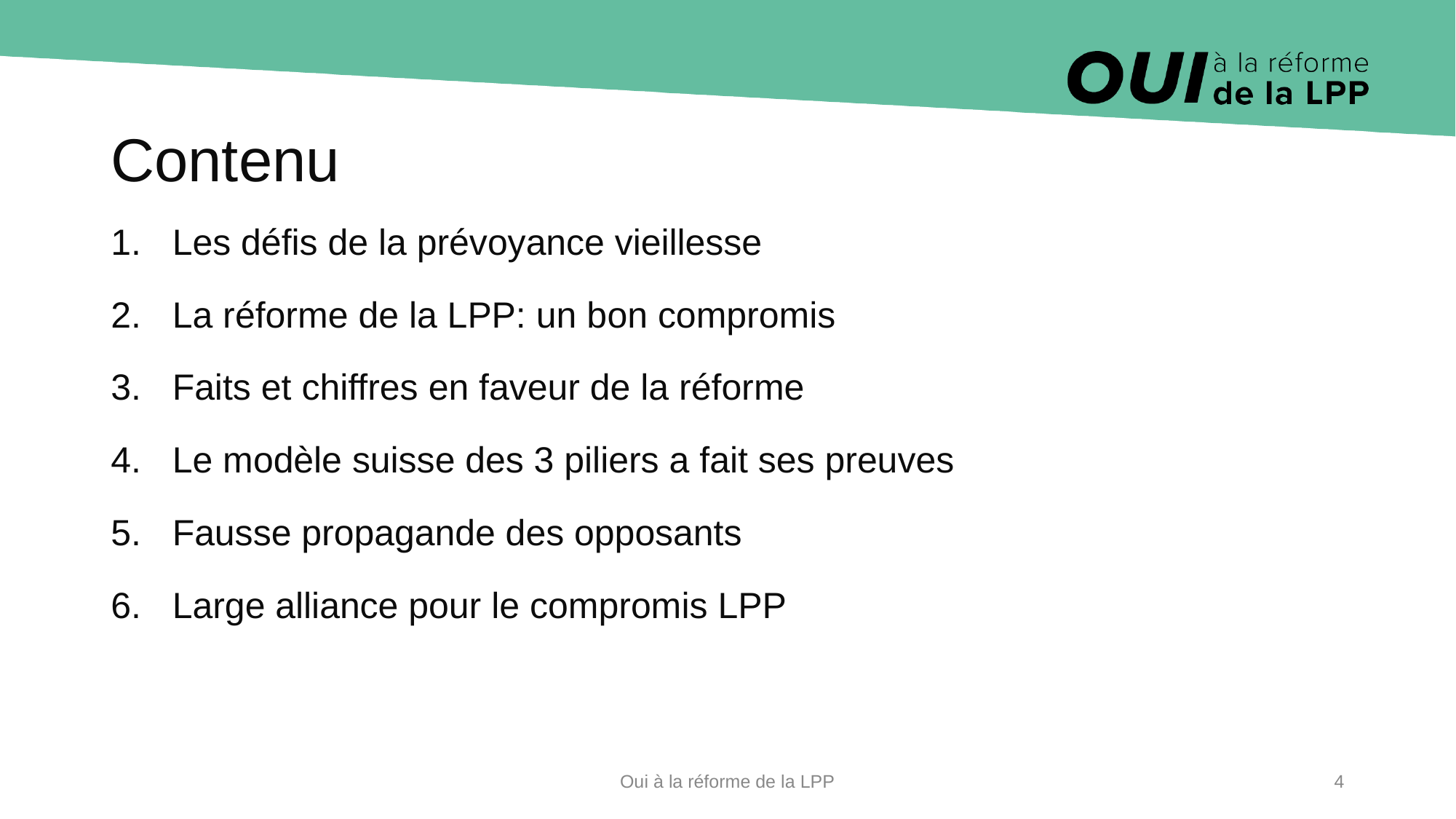

# Contenu
Les défis de la prévoyance vieillesse
La réforme de la LPP: un bon compromis
Faits et chiffres en faveur de la réforme
Le modèle suisse des 3 piliers a fait ses preuves
Fausse propagande des opposants
Large alliance pour le compromis LPP
Oui à la réforme de la LPP
4